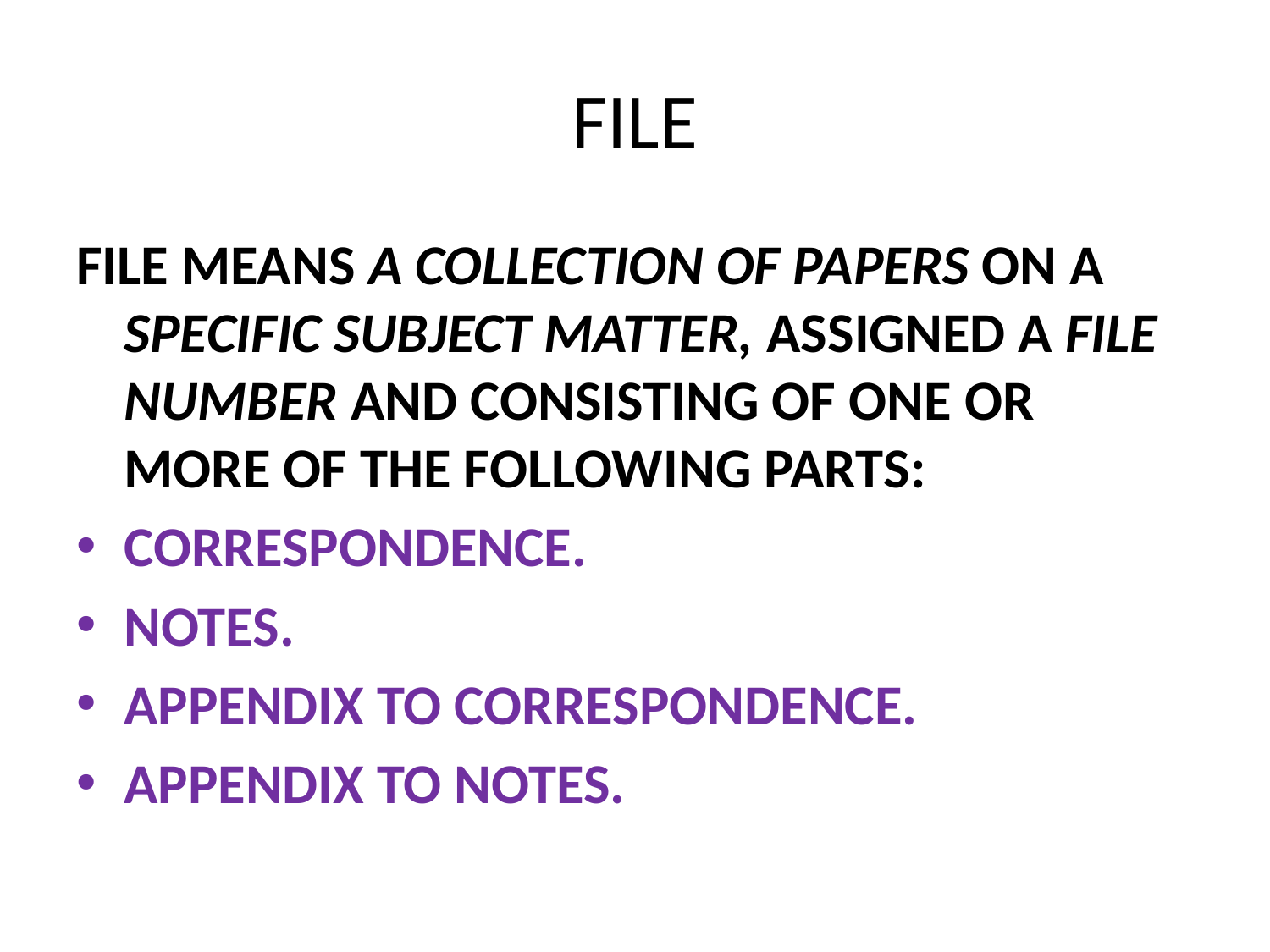

# FILE
FILE MEANS A COLLECTION OF PAPERS ON A SPECIFIC SUBJECT MATTER, ASSIGNED A FILE NUMBER AND CONSISTING OF ONE OR MORE OF THE FOLLOWING PARTS:
CORRESPONDENCE.
NOTES.
APPENDIX TO CORRESPONDENCE.
APPENDIX TO NOTES.